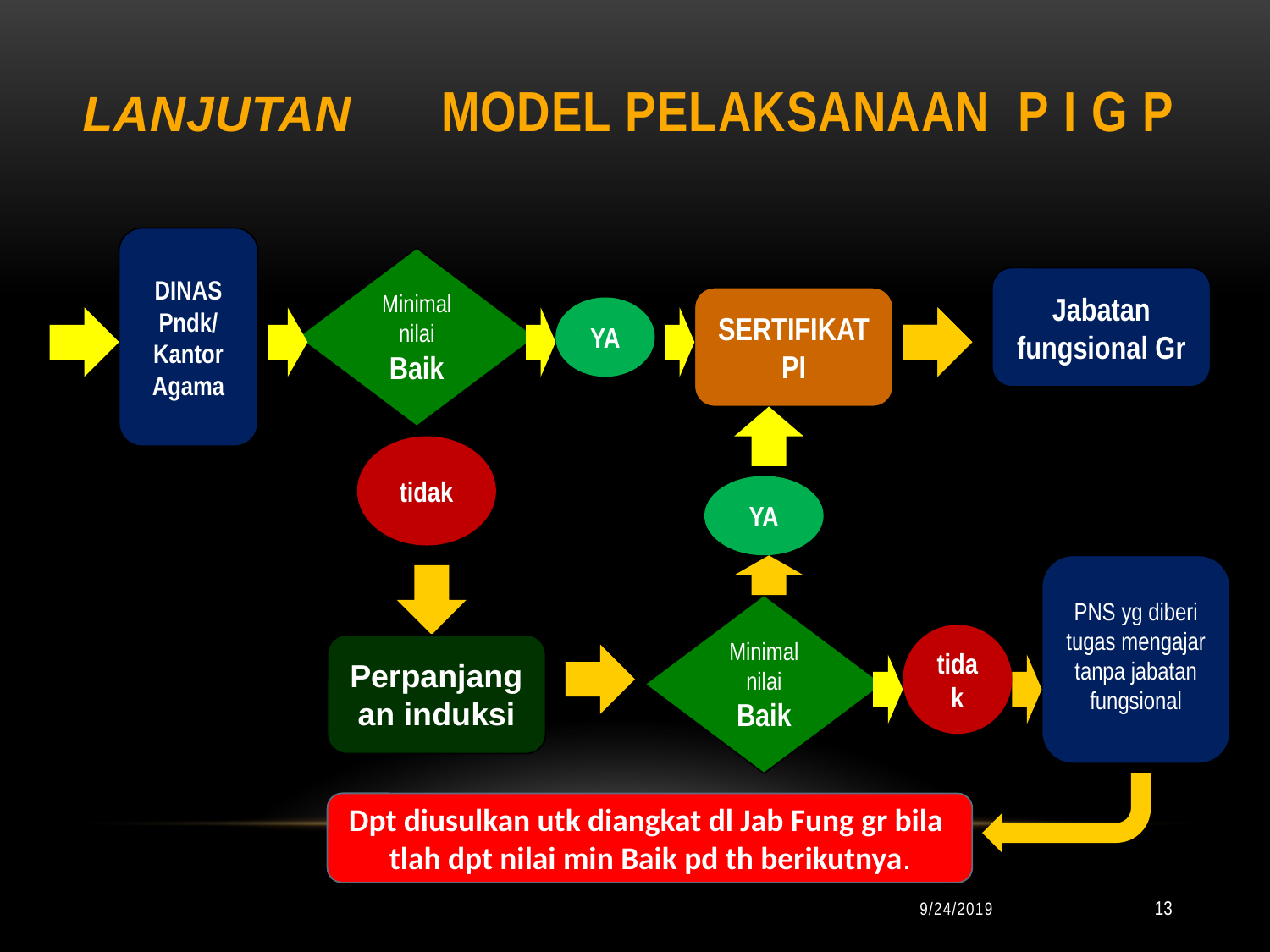

# LANJUTAN      model pelaksanaan  P I G P
DINAS Pndk/ Kantor Agama
Minimal nilai Baik
Jabatan fungsional Gr
SERTIFIKAT PI
YA

tidak
YA

PNS yg diberi tugas mengajar tanpa jabatan fungsional

Minimal nilai Baik
tidak
Perpanjangan induksi

Dpt diusulkan utk diangkat dl Jab Fung gr bila  tlah dpt nilai min Baik pd th berikutnya.
9/24/2019
13